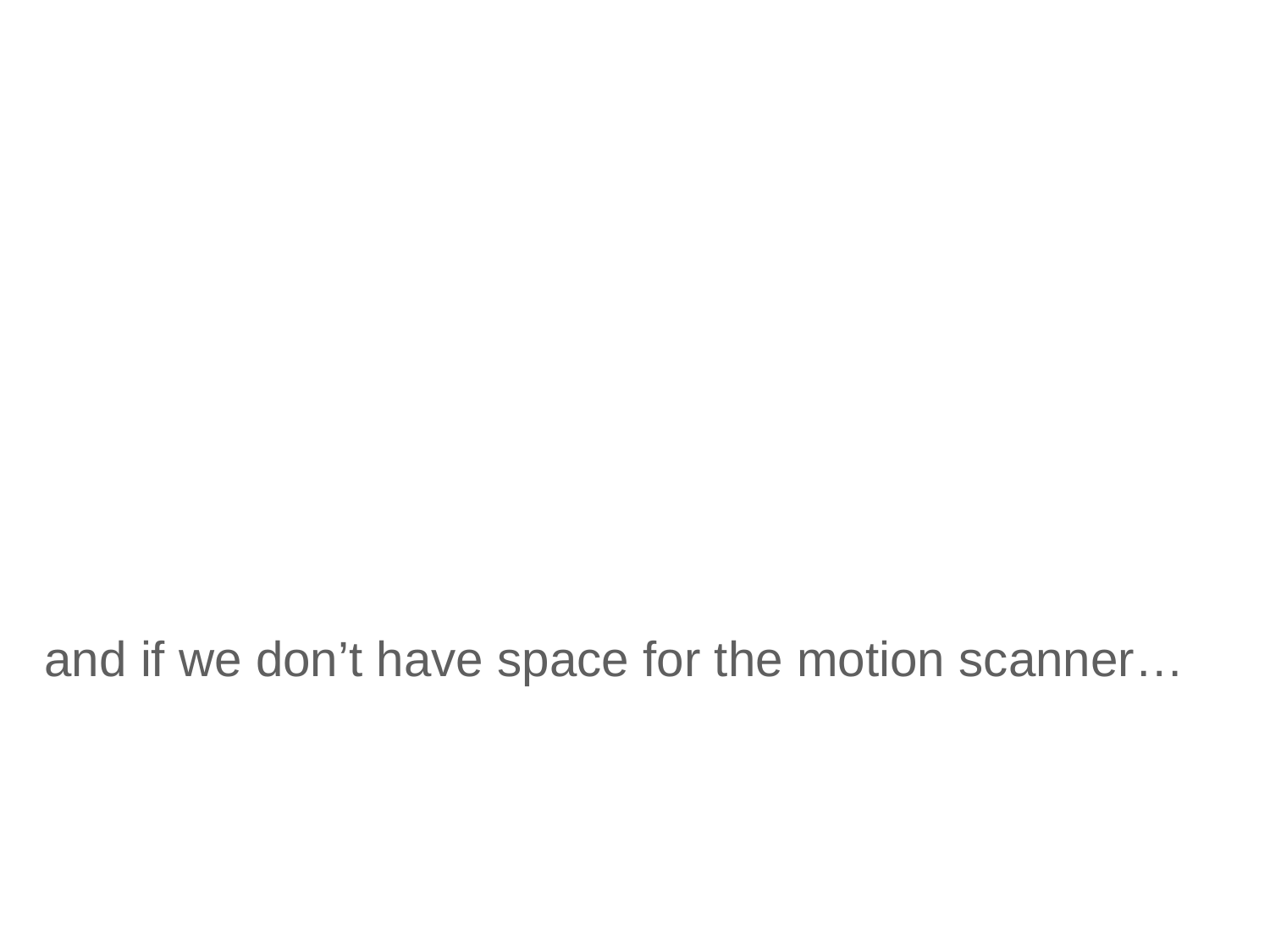

and if we don’t have space for the motion scanner…